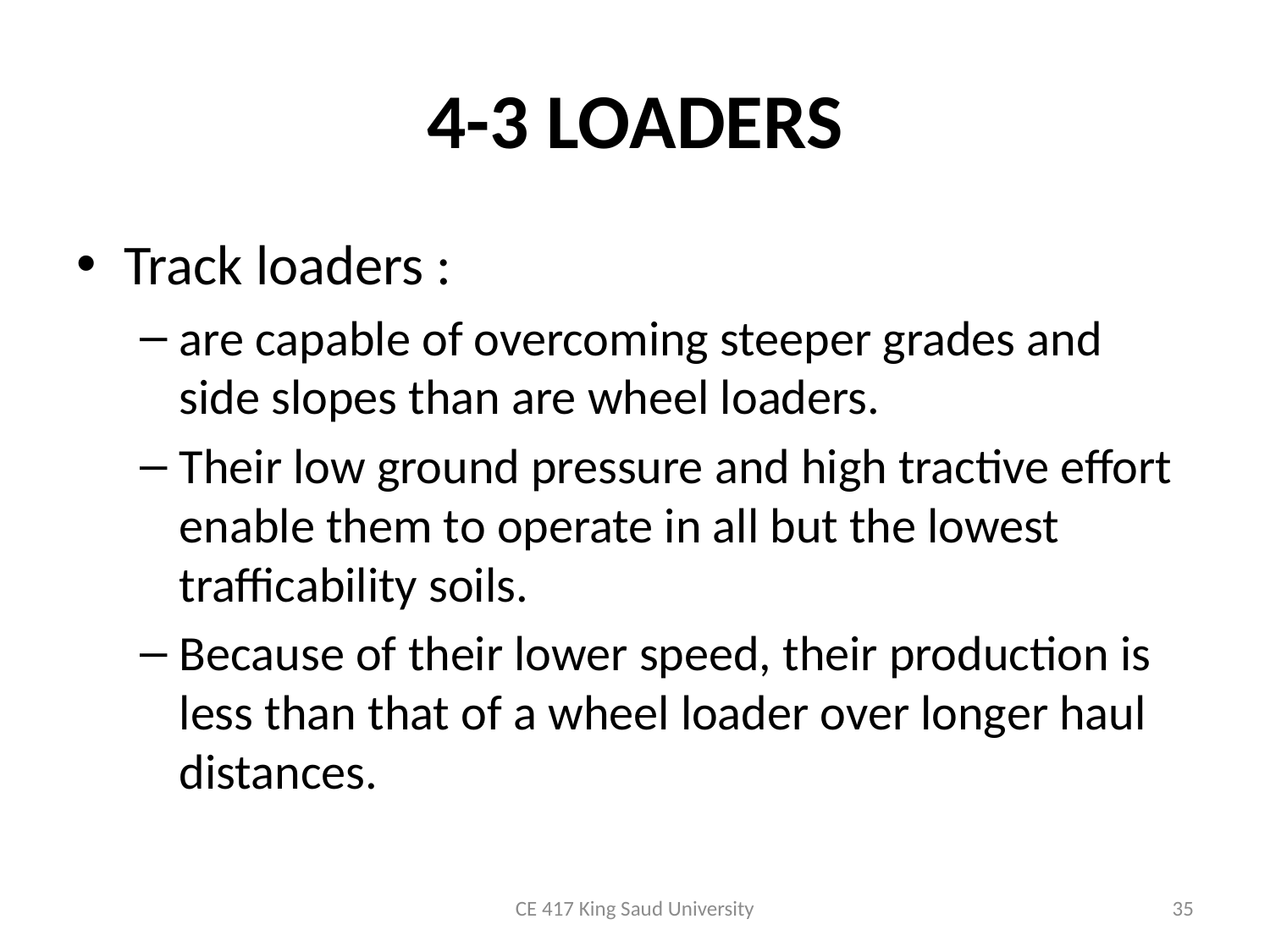

# 4-3 LOADERS
Track loaders :
are capable of overcoming steeper grades and side slopes than are wheel loaders.
Their low ground pressure and high tractive effort enable them to operate in all but the lowest trafficability soils.
Because of their lower speed, their production is less than that of a wheel loader over longer haul distances.
CE 417 King Saud University
35